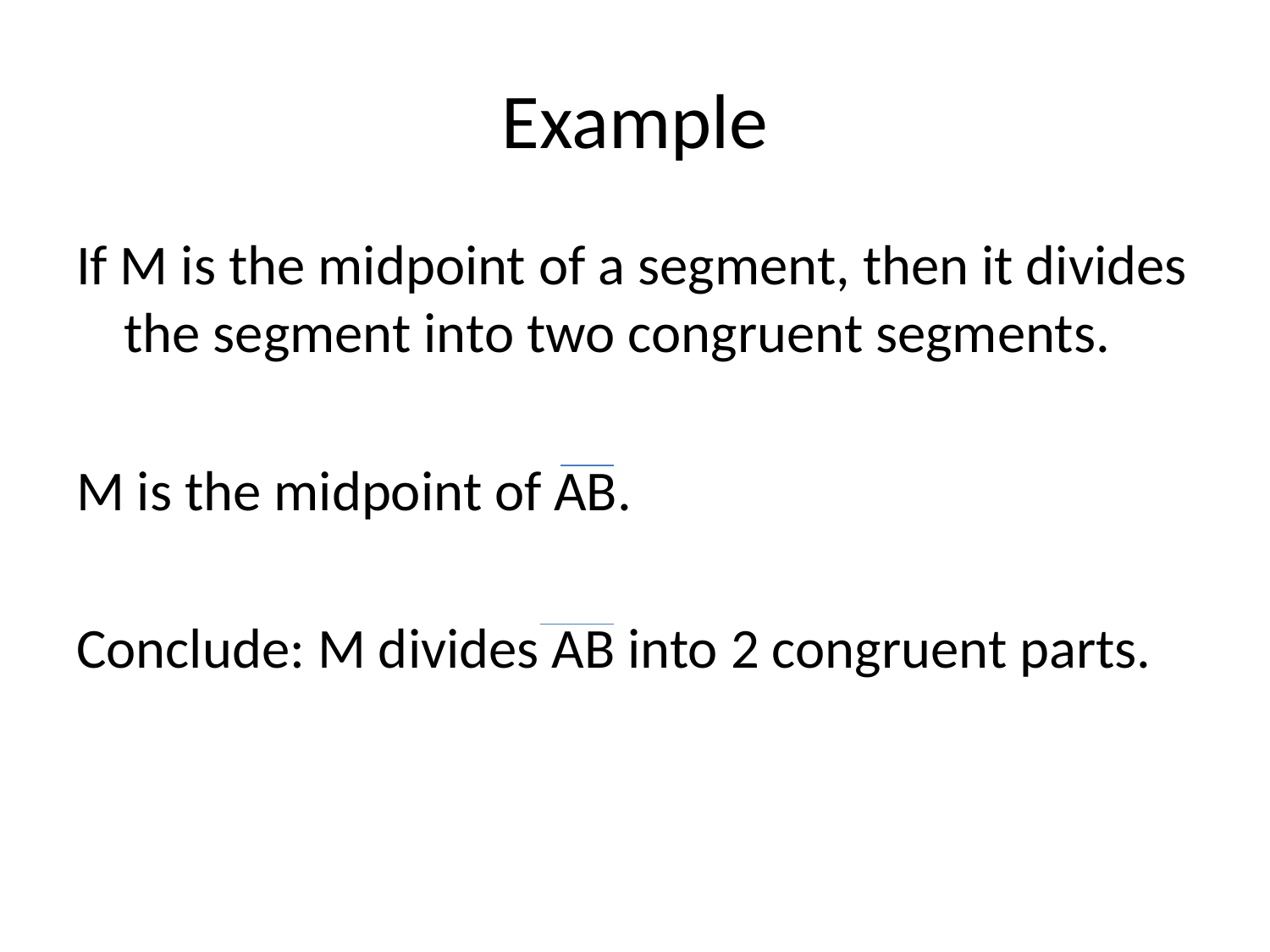

# Example
If M is the midpoint of a segment, then it divides the segment into two congruent segments.

M is the midpoint of AB.

Conclude: M divides AB into 2 congruent parts.